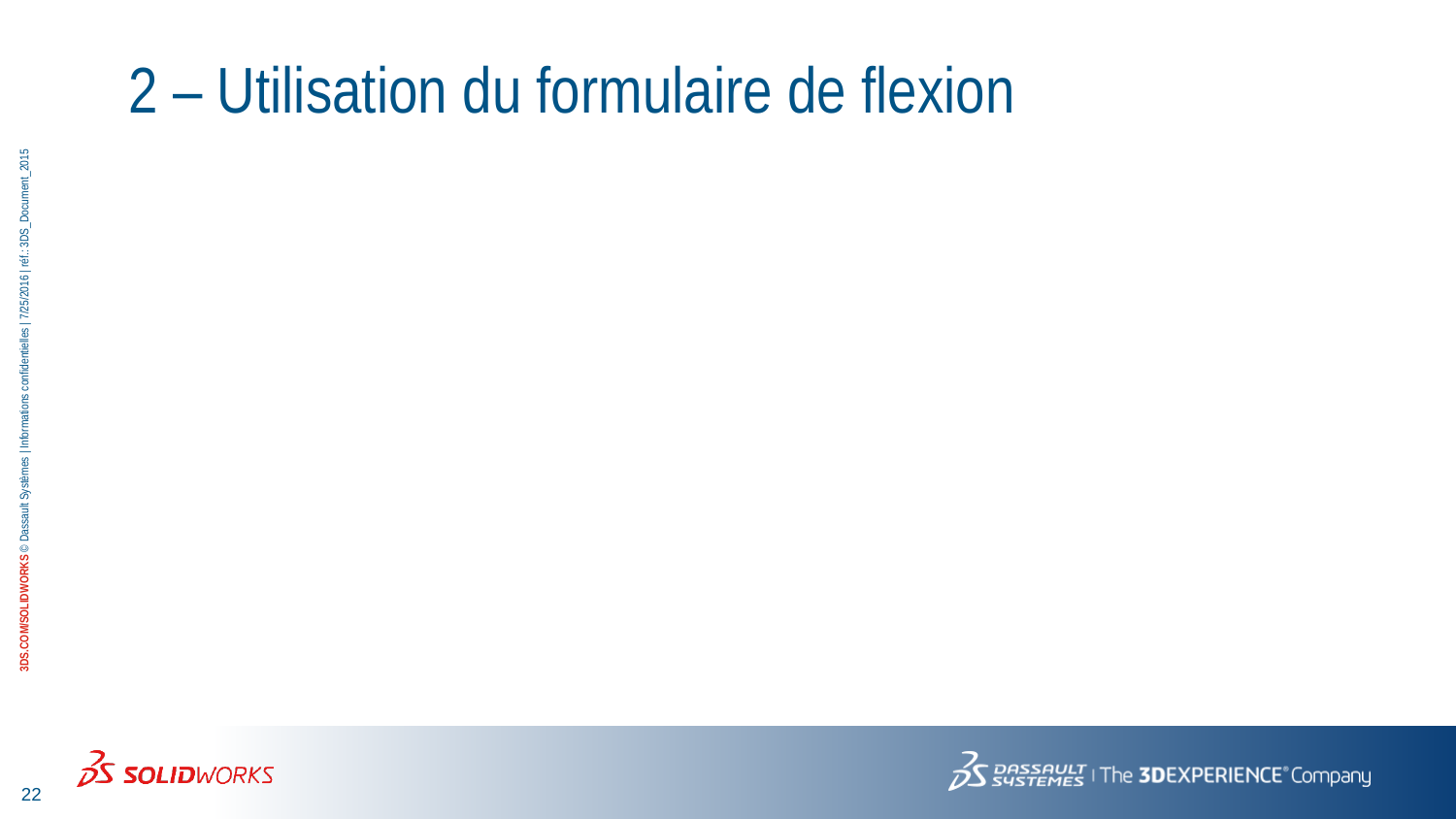

# 2 – Utilisation du formulaire de flexion